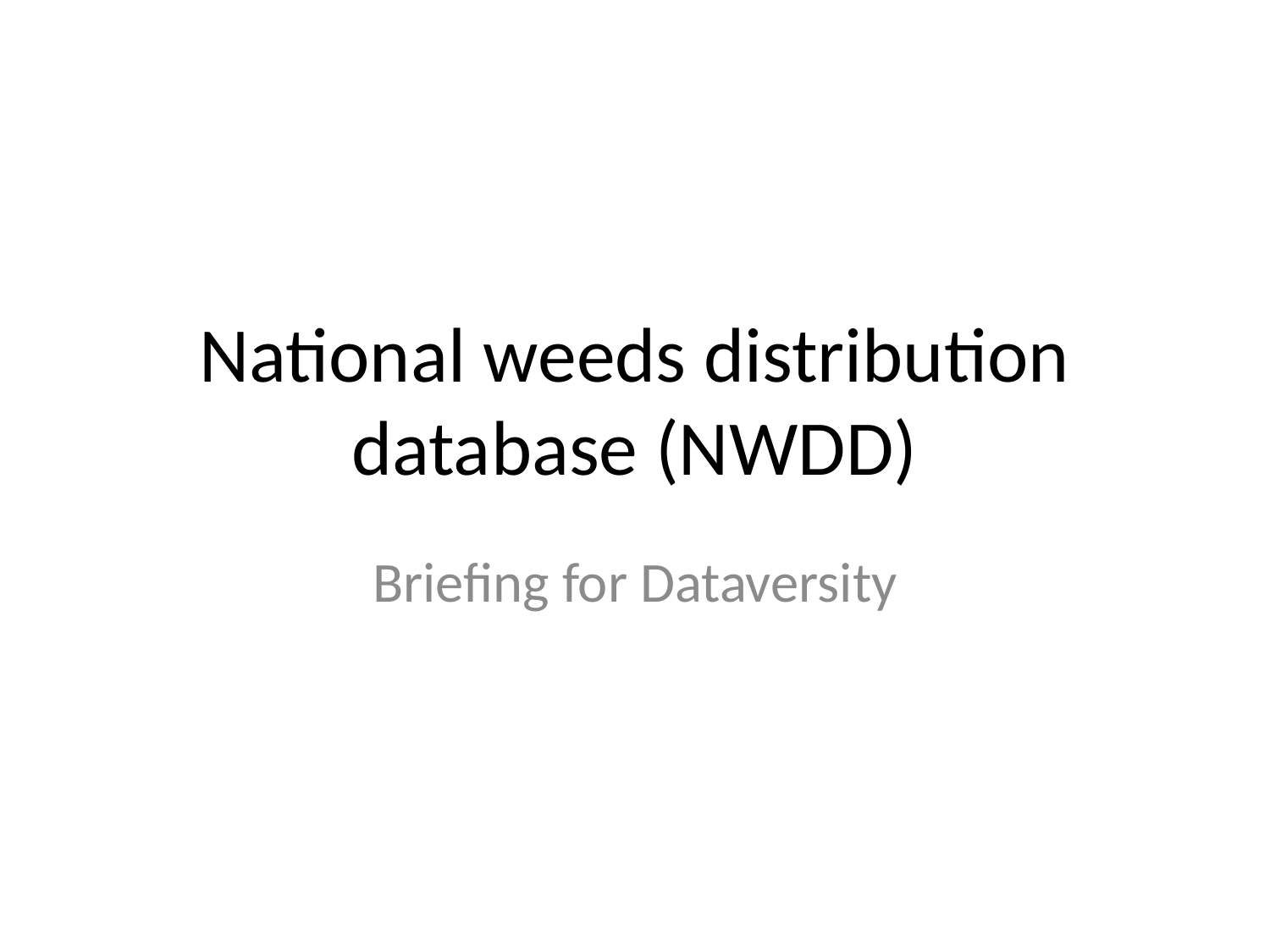

# National weeds distribution database (NWDD)
Briefing for Dataversity